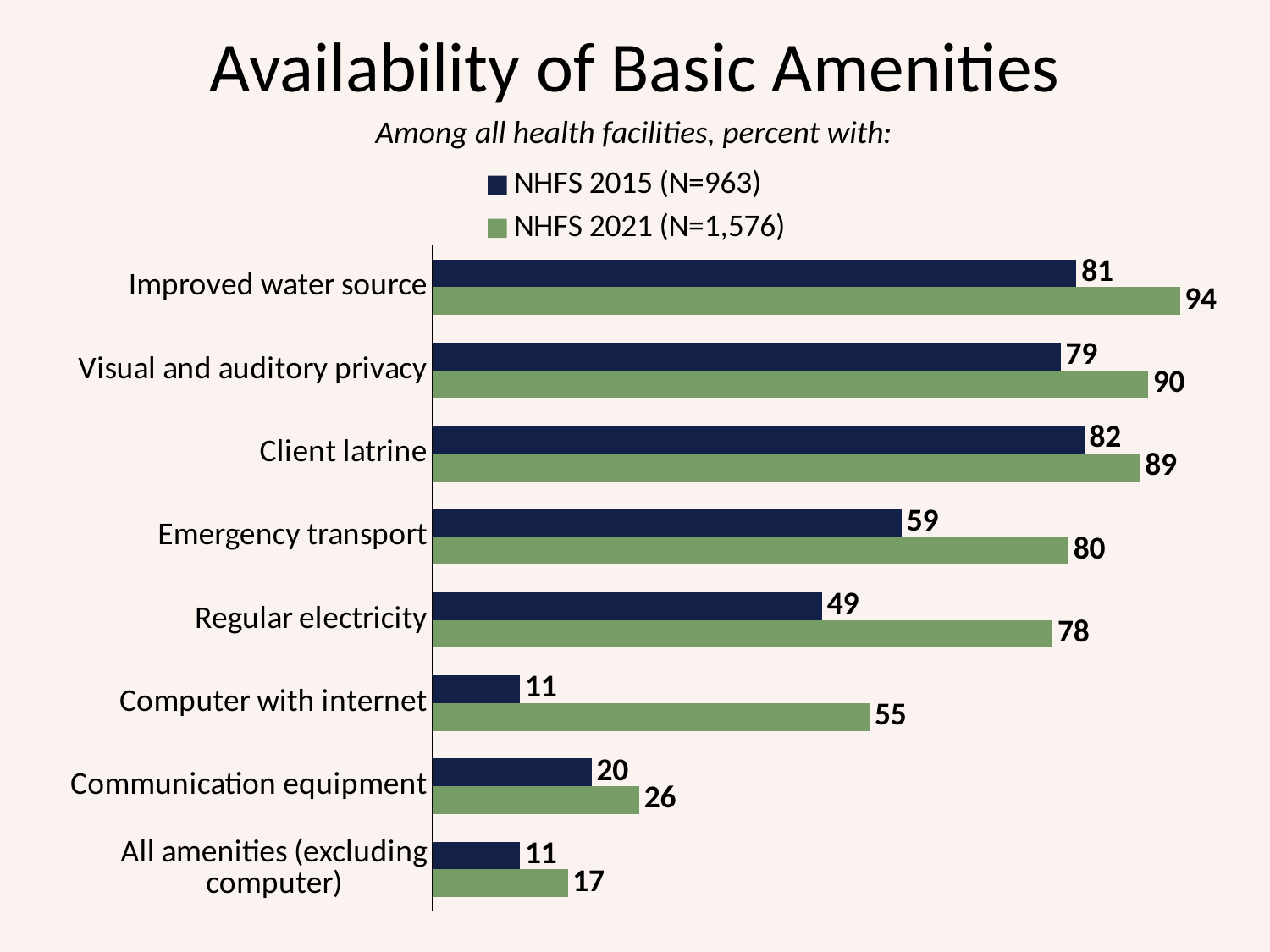

# Availability of Basic Amenities
Among all health facilities, percent with:

### Chart

| Category | NHFS 2021 (N=1,576) | NHFS 2015 (N=963) |
|---|---|---|
| All amenities (excluding computer) | 17.0 | 11.0 |
| Communication equipment | 26.0 | 20.0 |
| Computer with internet | 55.0 | 11.0 |
| Regular electricity | 78.0 | 49.0 |
| Emergency transport | 80.0 | 59.0 |
| Client latrine | 89.0 | 82.0 |
| Visual and auditory privacy | 90.0 | 79.0 |
| Improved water source | 94.0 | 81.0 |